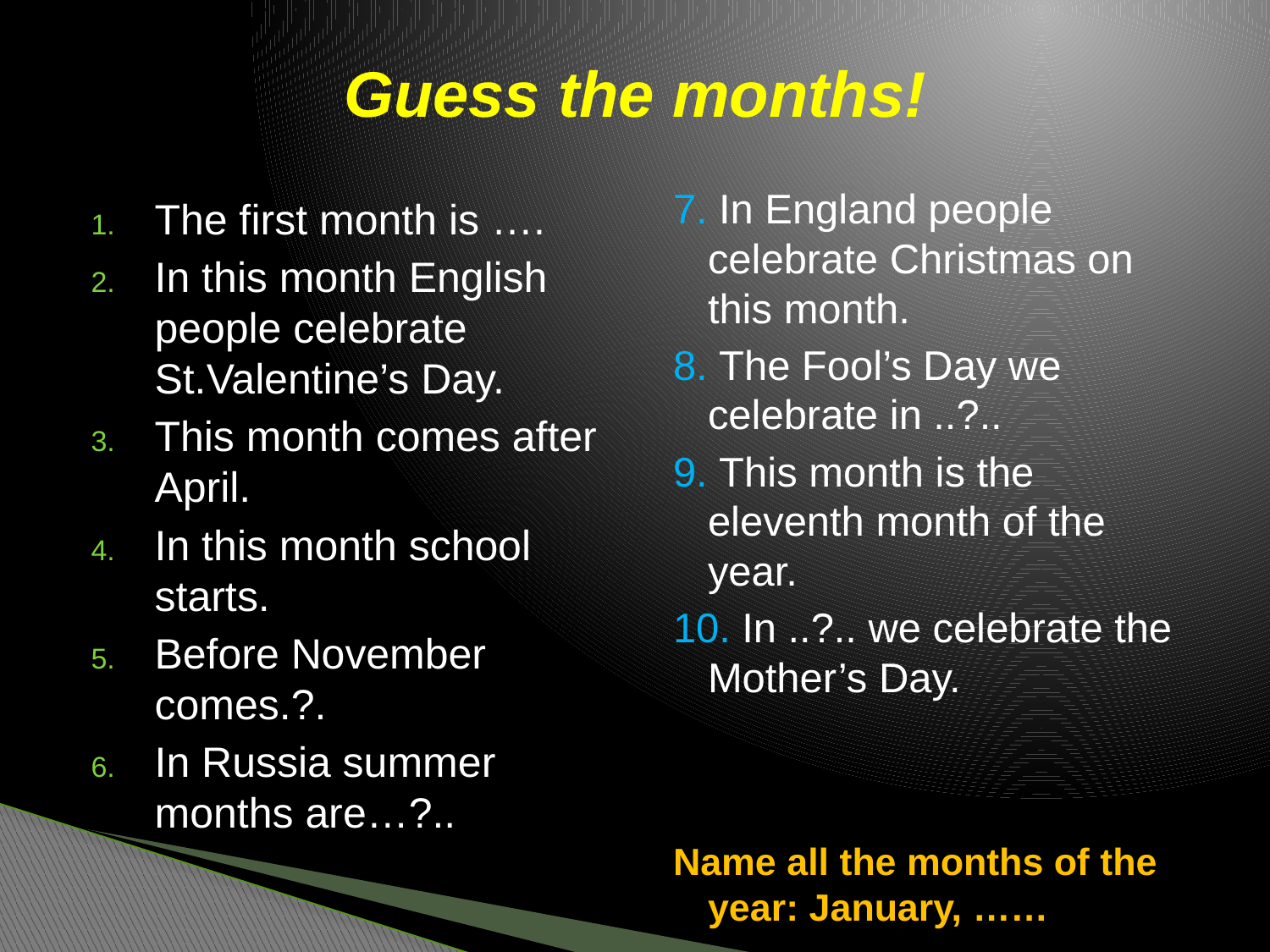

# Guess the months!
7. In England people celebrate Christmas on this month.
8. The Fool’s Day we celebrate in ..?..
9. This month is the eleventh month of the year.
10. In ..?.. we celebrate the Mother’s Day.

Name all the months of the year: January, ……

The first month is ….
In this month English people celebrate St.Valentine’s Day.
This month comes after April.
In this month school starts.
Before November comes.?.
In Russia summer months are…?..